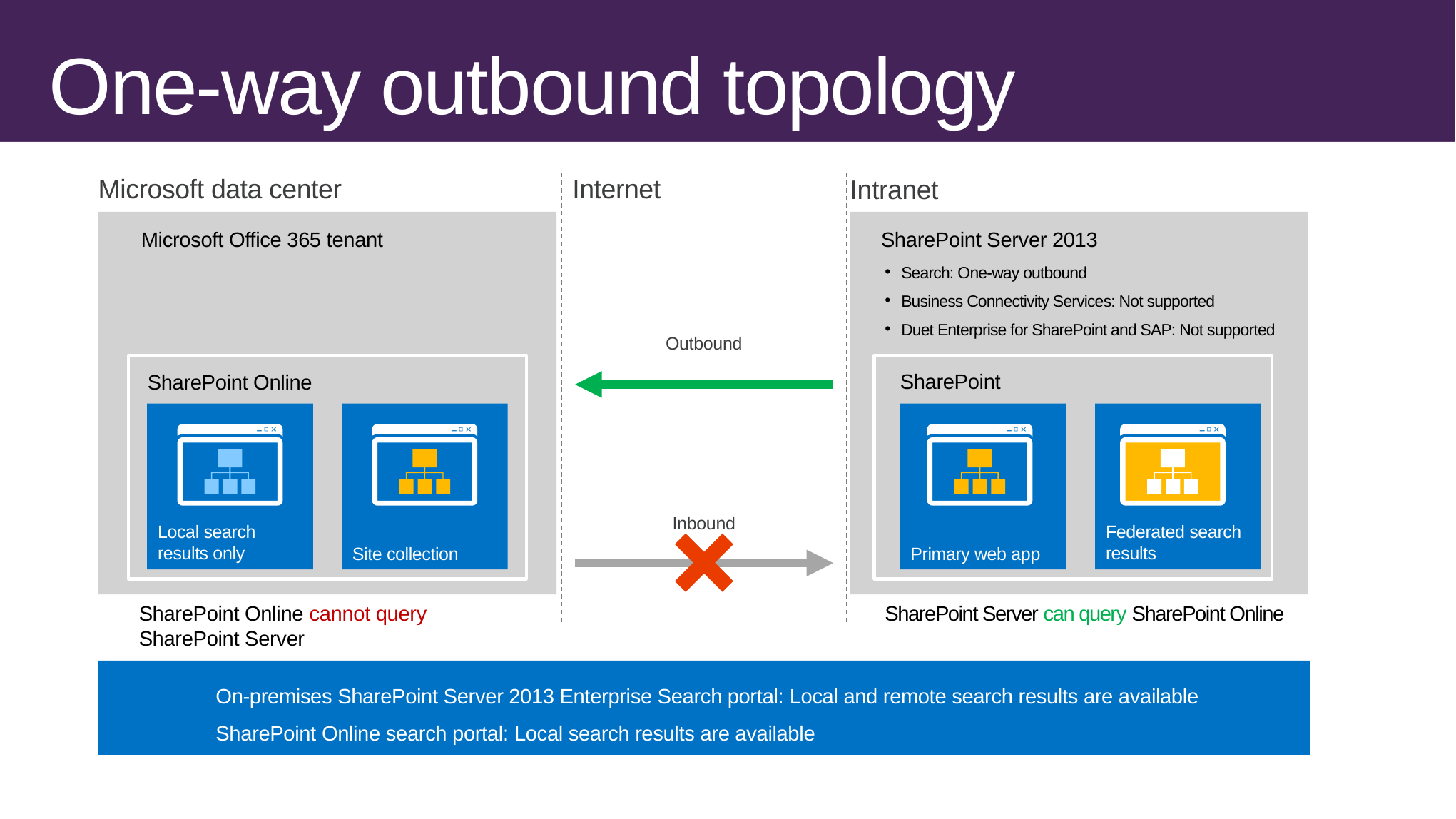

# One-way outbound topology
Microsoft data center
Internet
Intranet

Microsoft Office 365 tenant
SharePoint Server 2013
Search: One-way outbound
Business Connectivity Services: Not supported
Duet Enterprise for SharePoint and SAP: Not supported
Outbound

SharePoint
SharePoint Online

Federated search
results

Inbound
Local search
results only

Site collection
Primary web app
SharePoint Online cannot query
SharePoint Server
SharePoint Server can query SharePoint Online
On-premises SharePoint Server 2013 Enterprise Search portal: Local and remote search results are available
SharePoint Online search portal: Local search results are available